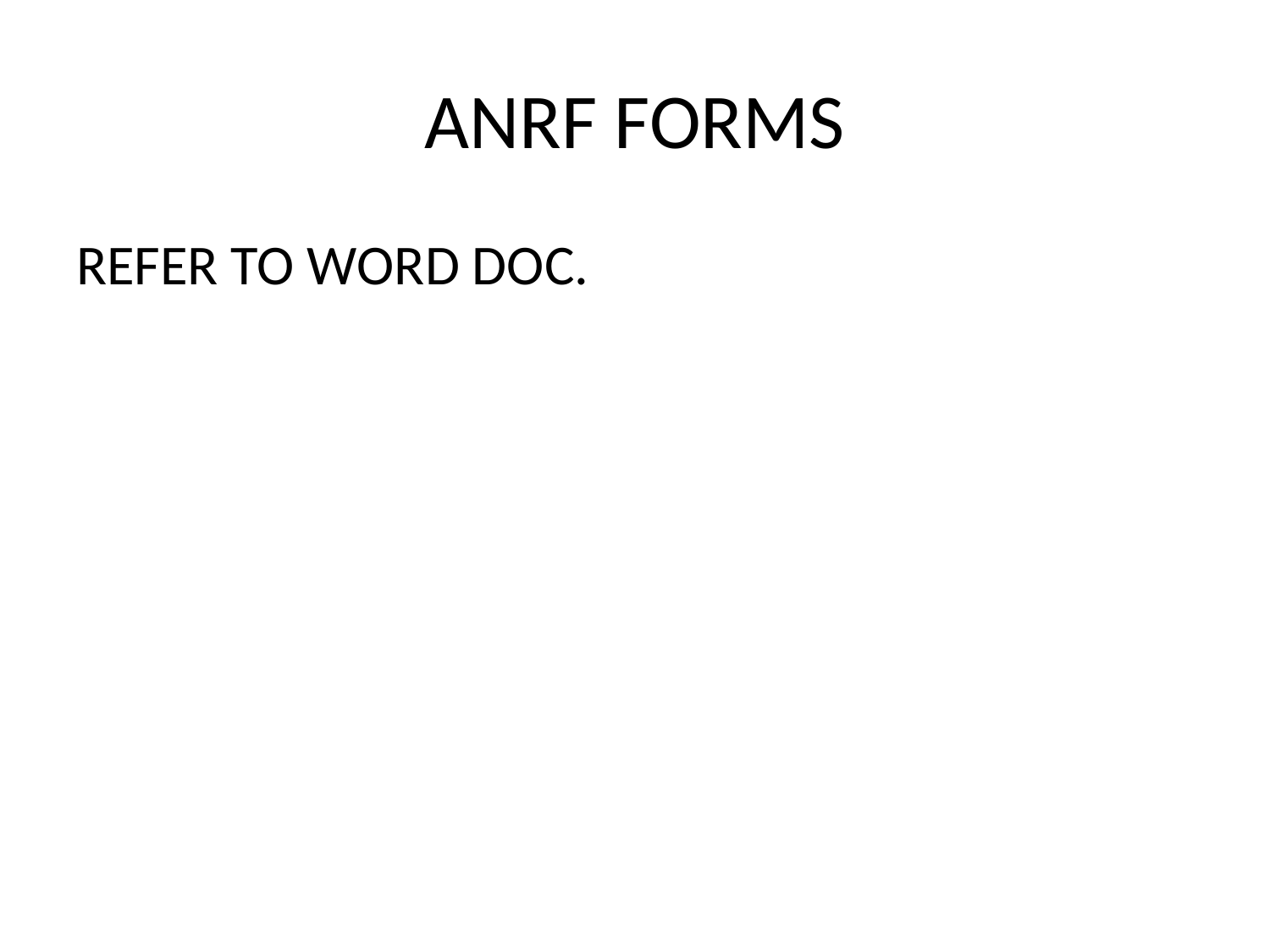

# ANRF FORMS
REFER TO WORD DOC.